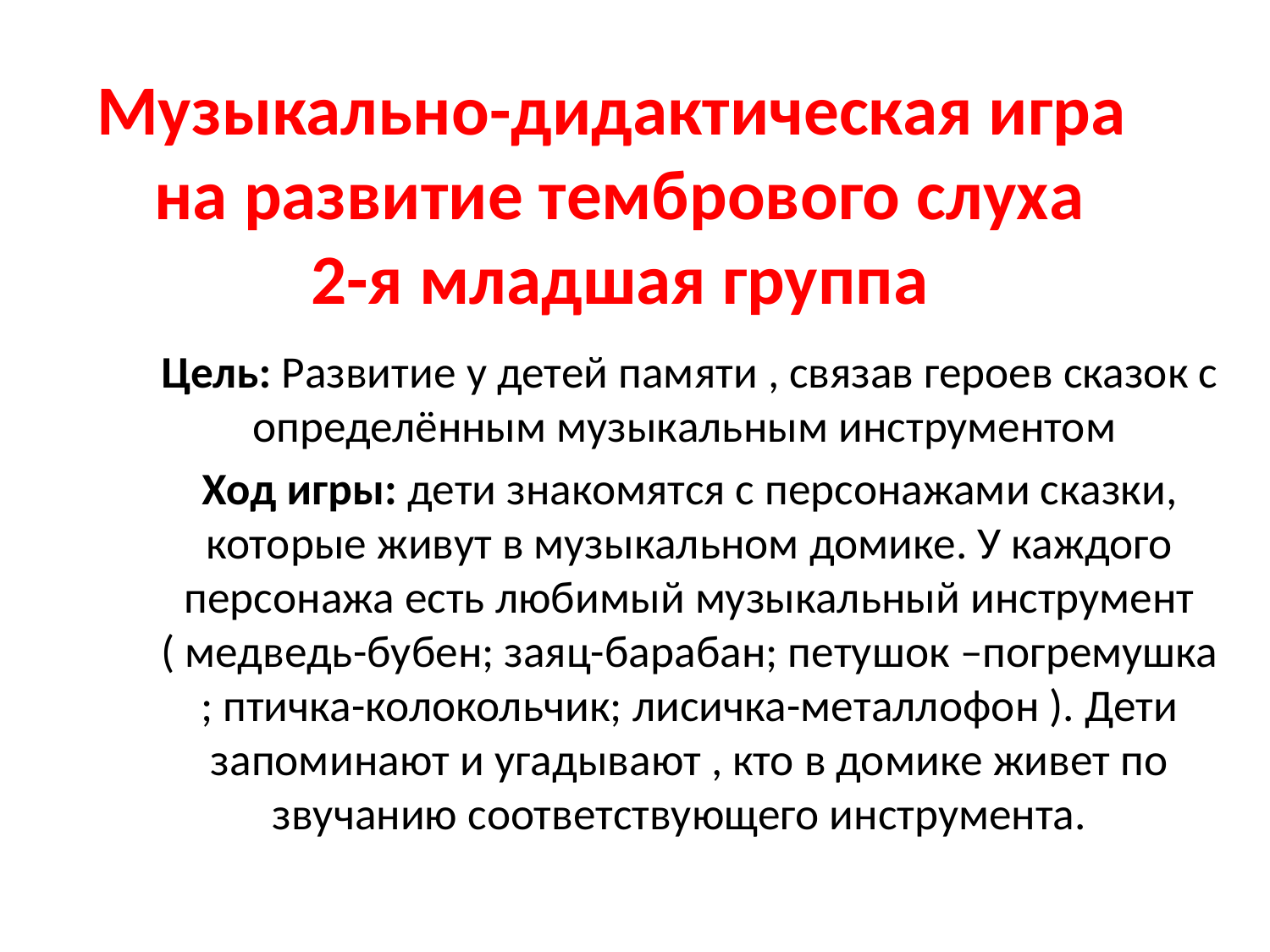

# Музыкально-дидактическая игра на развитие тембрового слуха 2-я младшая группа
Цель: Развитие у детей памяти , связав героев сказок с определённым музыкальным инструментом
Ход игры: дети знакомятся с персонажами сказки, которые живут в музыкальном домике. У каждого персонажа есть любимый музыкальный инструмент ( медведь-бубен; заяц-барабан; петушок –погремушка ; птичка-колокольчик; лисичка-металлофон ). Дети запоминают и угадывают , кто в домике живет по звучанию соответствующего инструмента.